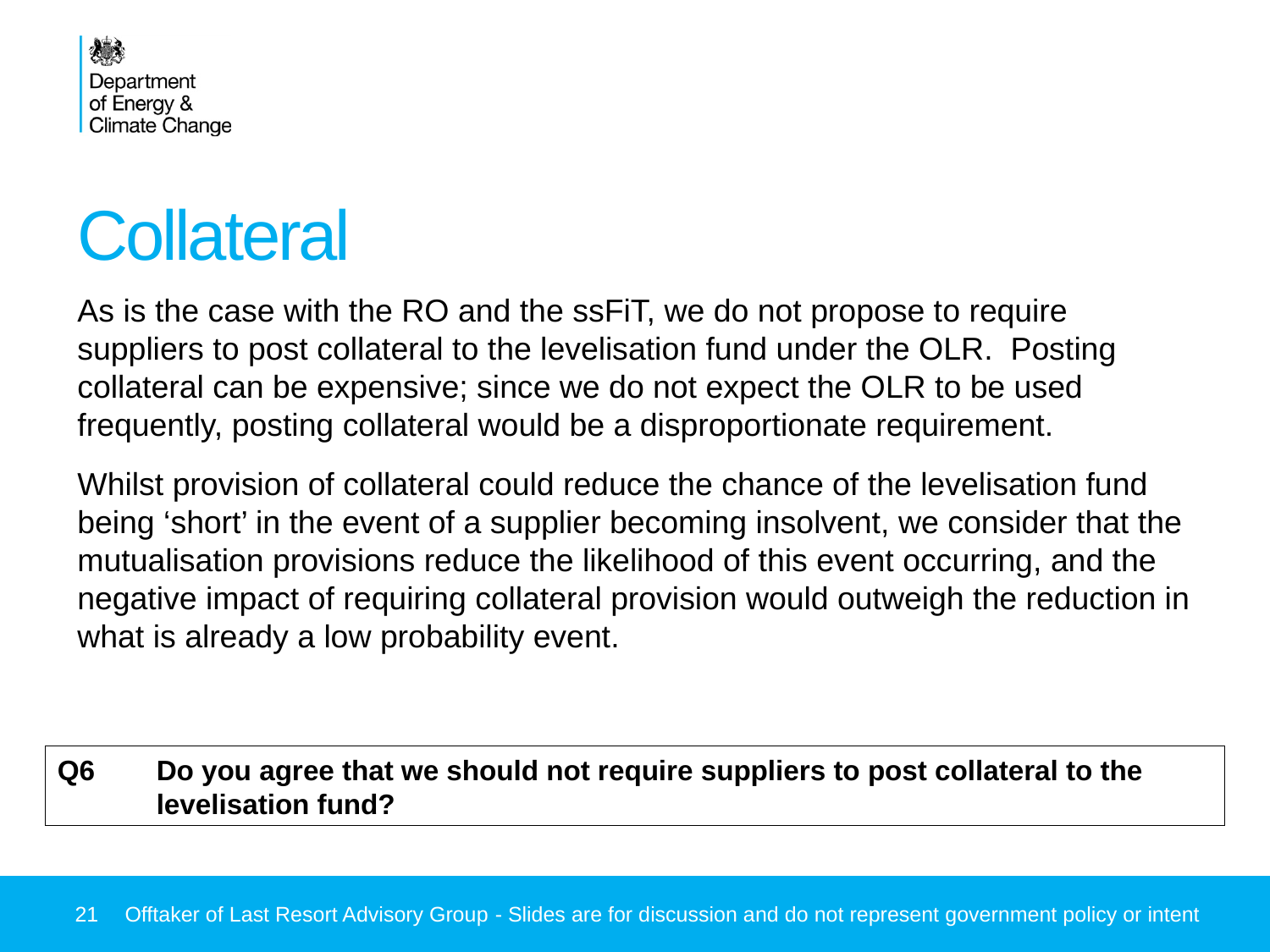

# Collateral
As is the case with the RO and the ssFiT, we do not propose to require suppliers to post collateral to the levelisation fund under the OLR.  Posting collateral can be expensive; since we do not expect the OLR to be used frequently, posting collateral would be a disproportionate requirement.
Whilst provision of collateral could reduce the chance of the levelisation fund being ‘short’ in the event of a supplier becoming insolvent, we consider that the mutualisation provisions reduce the likelihood of this event occurring, and the negative impact of requiring collateral provision would outweigh the reduction in what is already a low probability event.
Q6 	Do you agree that we should not require suppliers to post collateral to the levelisation fund?
21
Offtaker of Last Resort Advisory Group - Slides are for discussion and do not represent government policy or intent